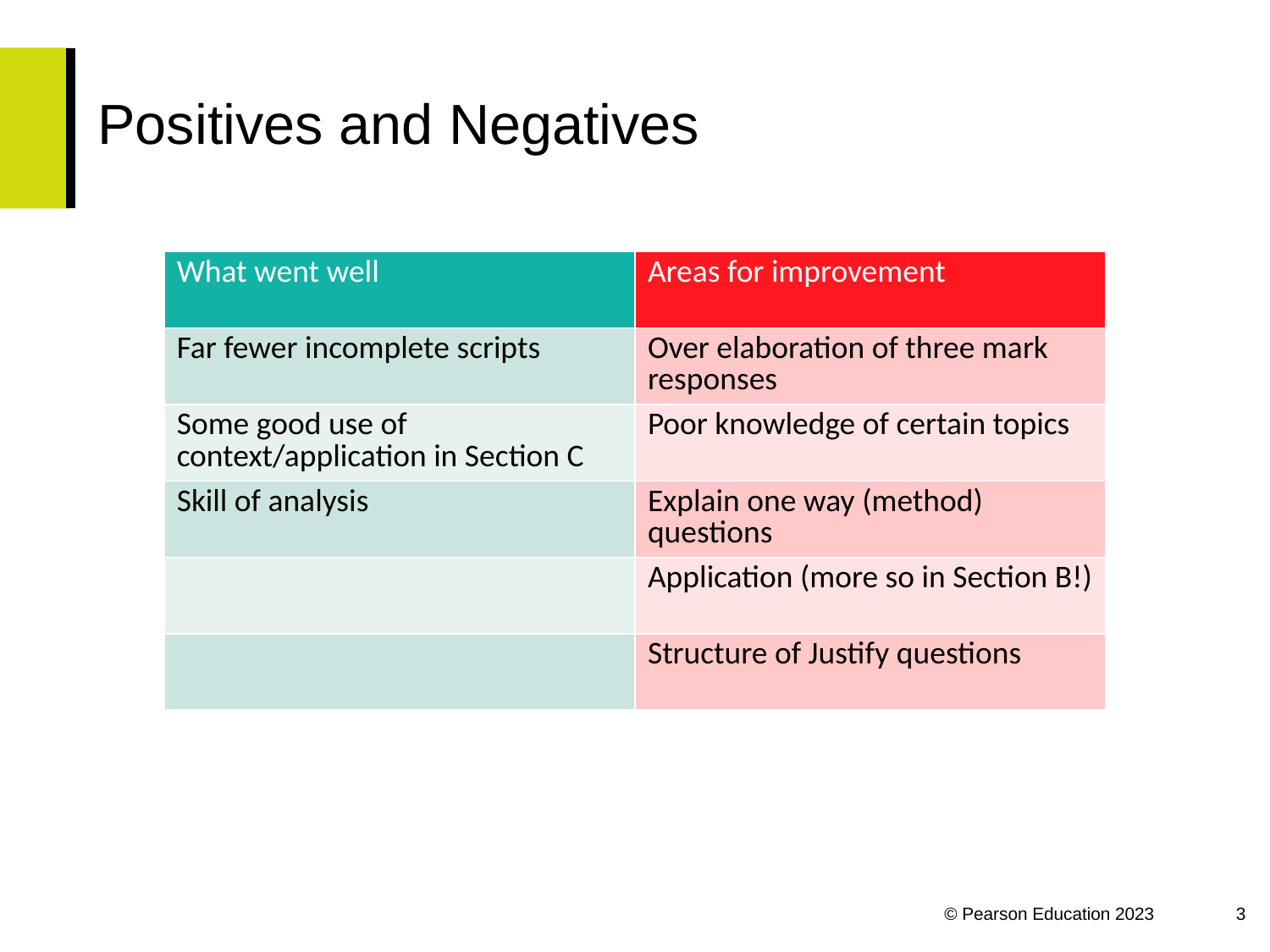

# Positives and Negatives
| What went well | Areas for improvement |
| --- | --- |
| Far fewer incomplete scripts | Over elaboration of three mark responses |
| Some good use of context/application in Section C | Poor knowledge of certain topics |
| Skill of analysis | Explain one way (method) questions |
|  | Application (more so in Section B!) |
|  | Structure of Justify questions |